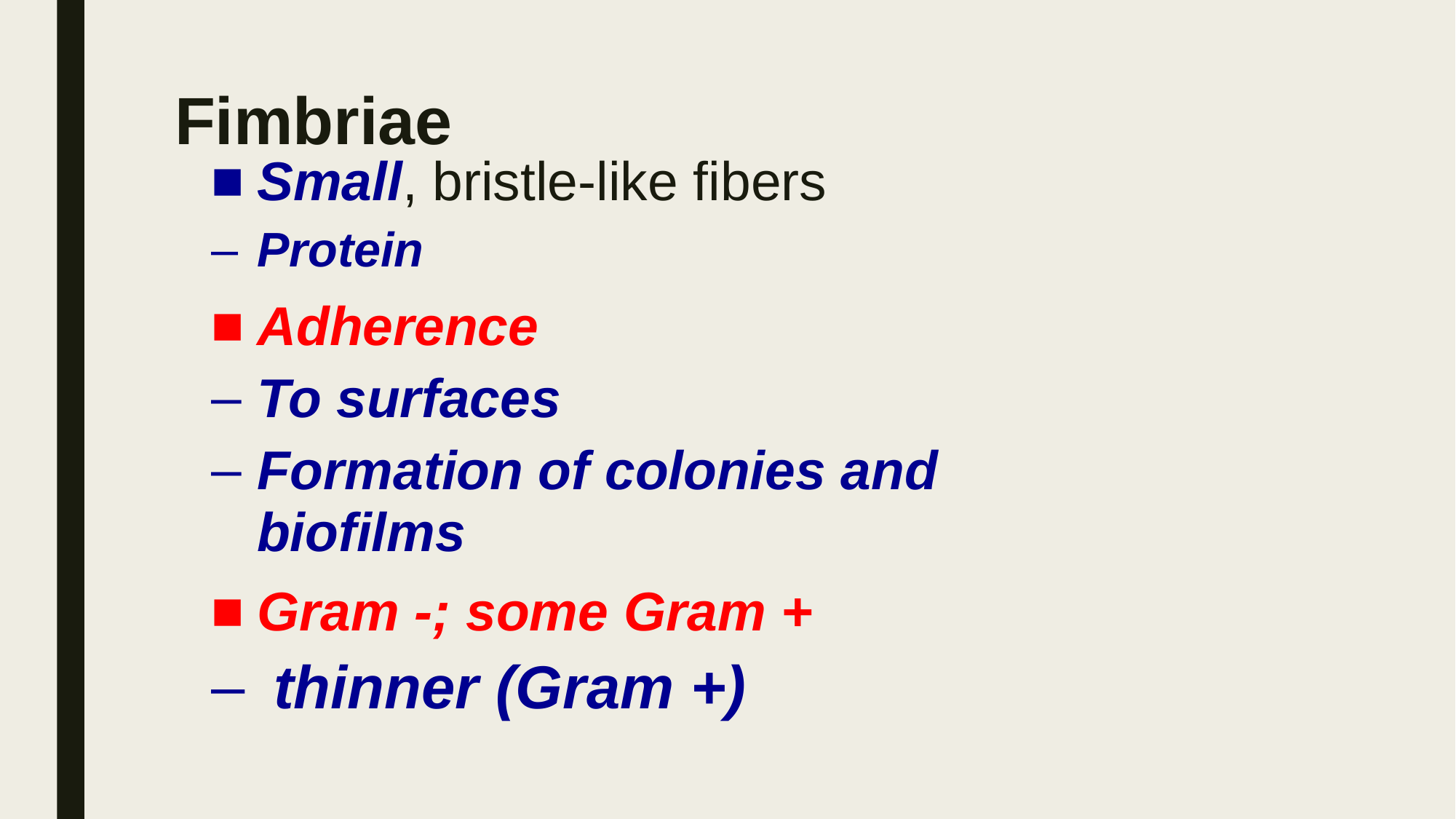

# Fimbriae
Small, bristle-like fibers
Protein
Adherence
To surfaces
Formation of colonies and biofilms
Gram -; some Gram +
 thinner (Gram +)